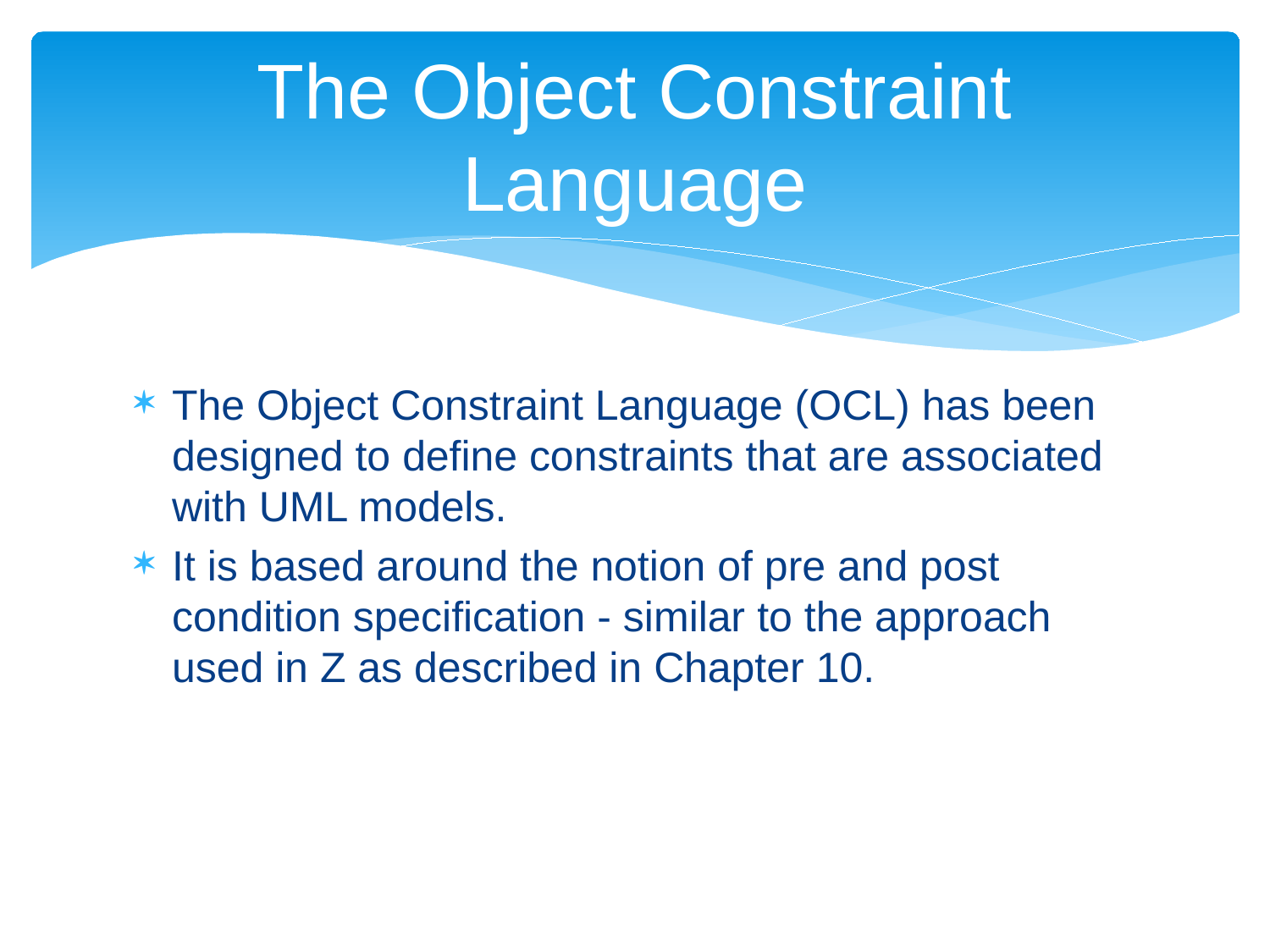

# The Object Constraint Language
The Object Constraint Language (OCL) has been designed to define constraints that are associated with UML models.
It is based around the notion of pre and post condition specification - similar to the approach used in Z as described in Chapter 10.